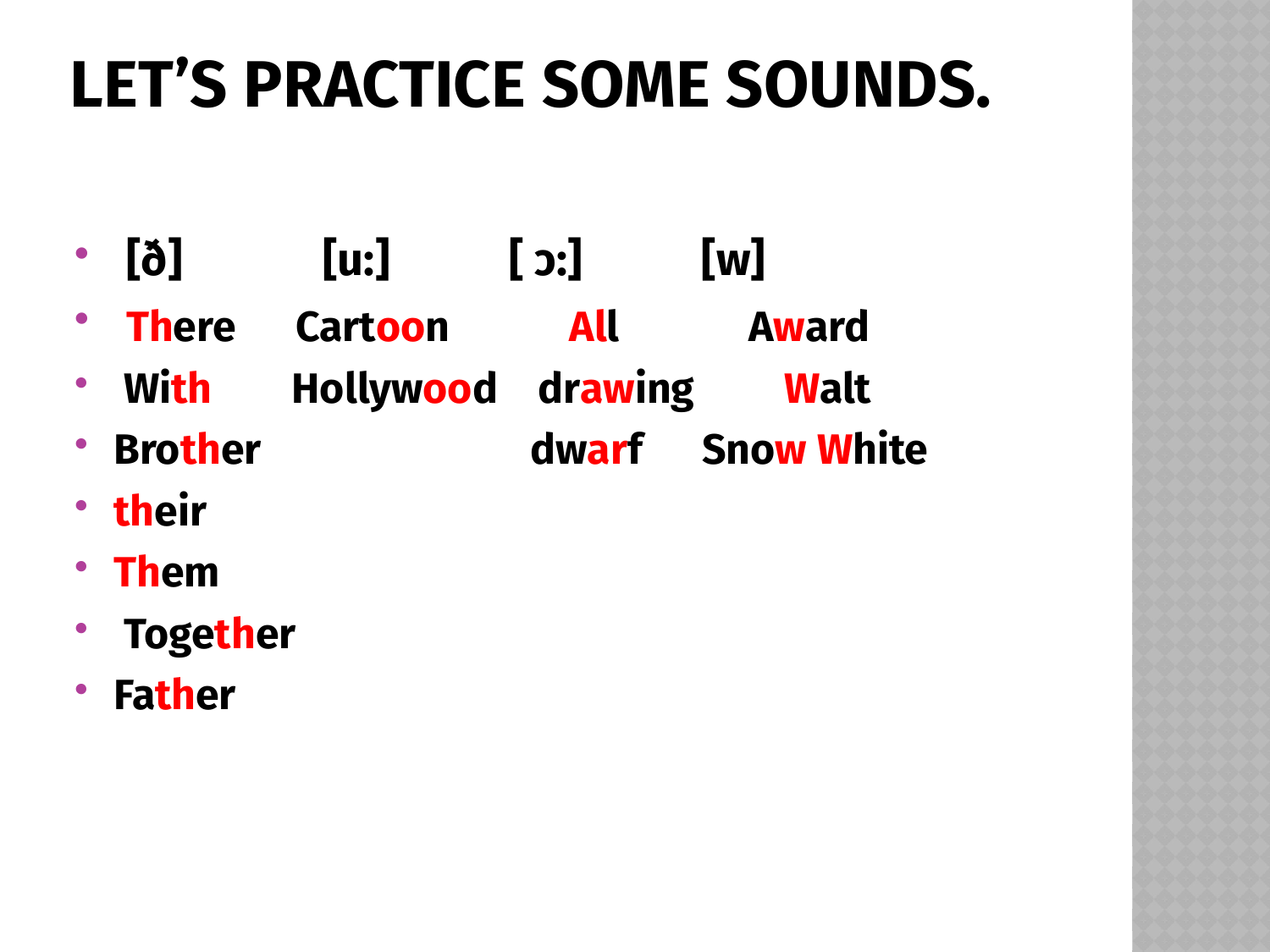

# Let’s practice some sounds.
 [ð]             [u:]           [ ɔ:]           [w]
 There      Cartoon            All             Award
 With        Hollywood    drawing         Walt
Brother                           dwarf      Snow White
their
Them
 Together
Father